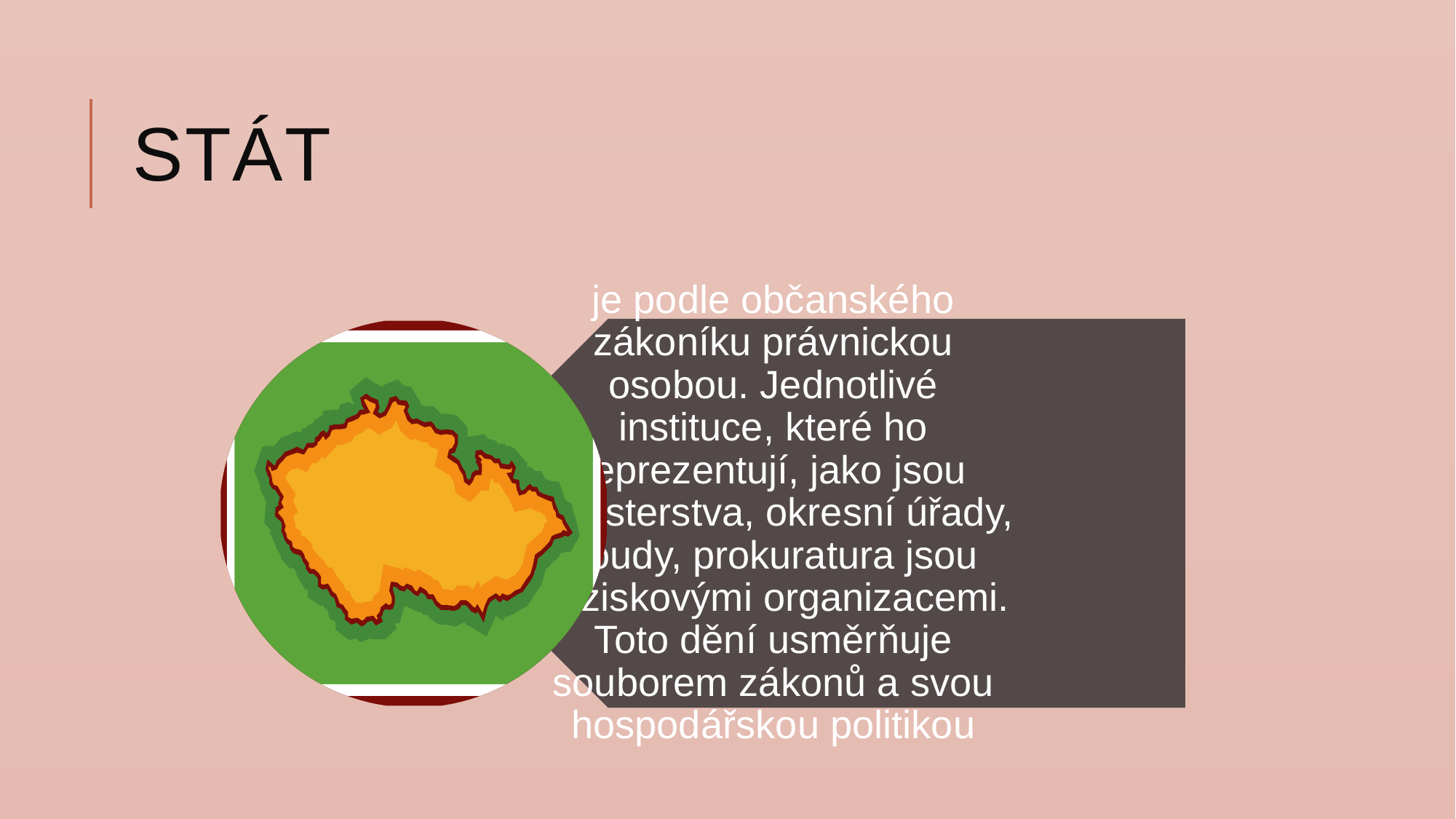

# STÁT
je podle občanského zákoníku právnickou osobou. Jednotlivé instituce, které ho reprezentují, jako jsou ministerstva, okresní úřady, soudy, prokuratura jsou neziskovými organizacemi. Toto dění usměrňuje souborem zákonů a svou hospodářskou politikou